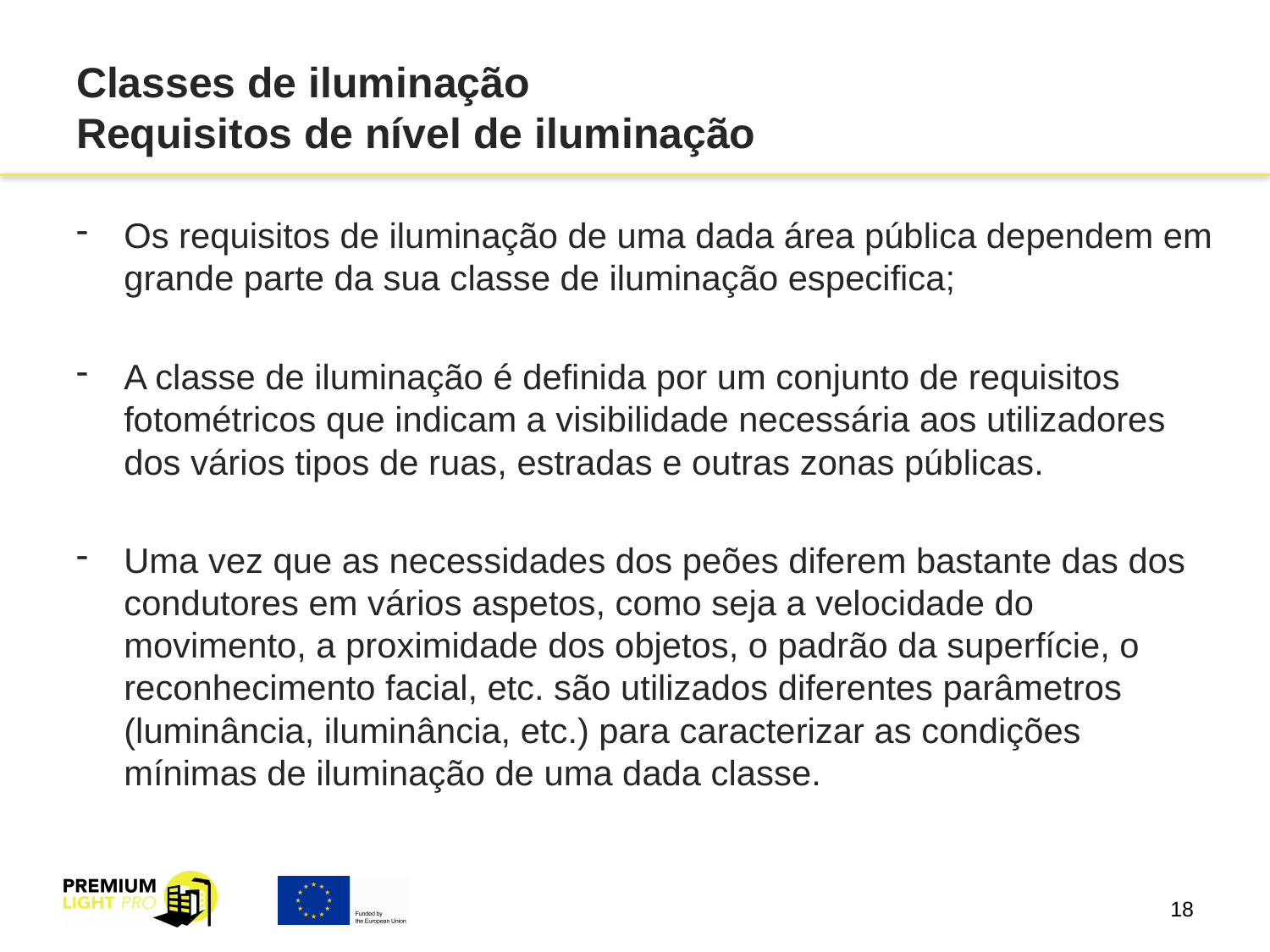

# Classes de iluminação Requisitos de nível de iluminação
Os requisitos de iluminação de uma dada área pública dependem em grande parte da sua classe de iluminação especifica;

A classe de iluminação é definida por um conjunto de requisitos fotométricos que indicam a visibilidade necessária aos utilizadores dos vários tipos de ruas, estradas e outras zonas públicas.

Uma vez que as necessidades dos peões diferem bastante das dos condutores em vários aspetos, como seja a velocidade do movimento, a proximidade dos objetos, o padrão da superfície, o reconhecimento facial, etc. são utilizados diferentes parâmetros (luminância, iluminância, etc.) para caracterizar as condições mínimas de iluminação de uma dada classe.